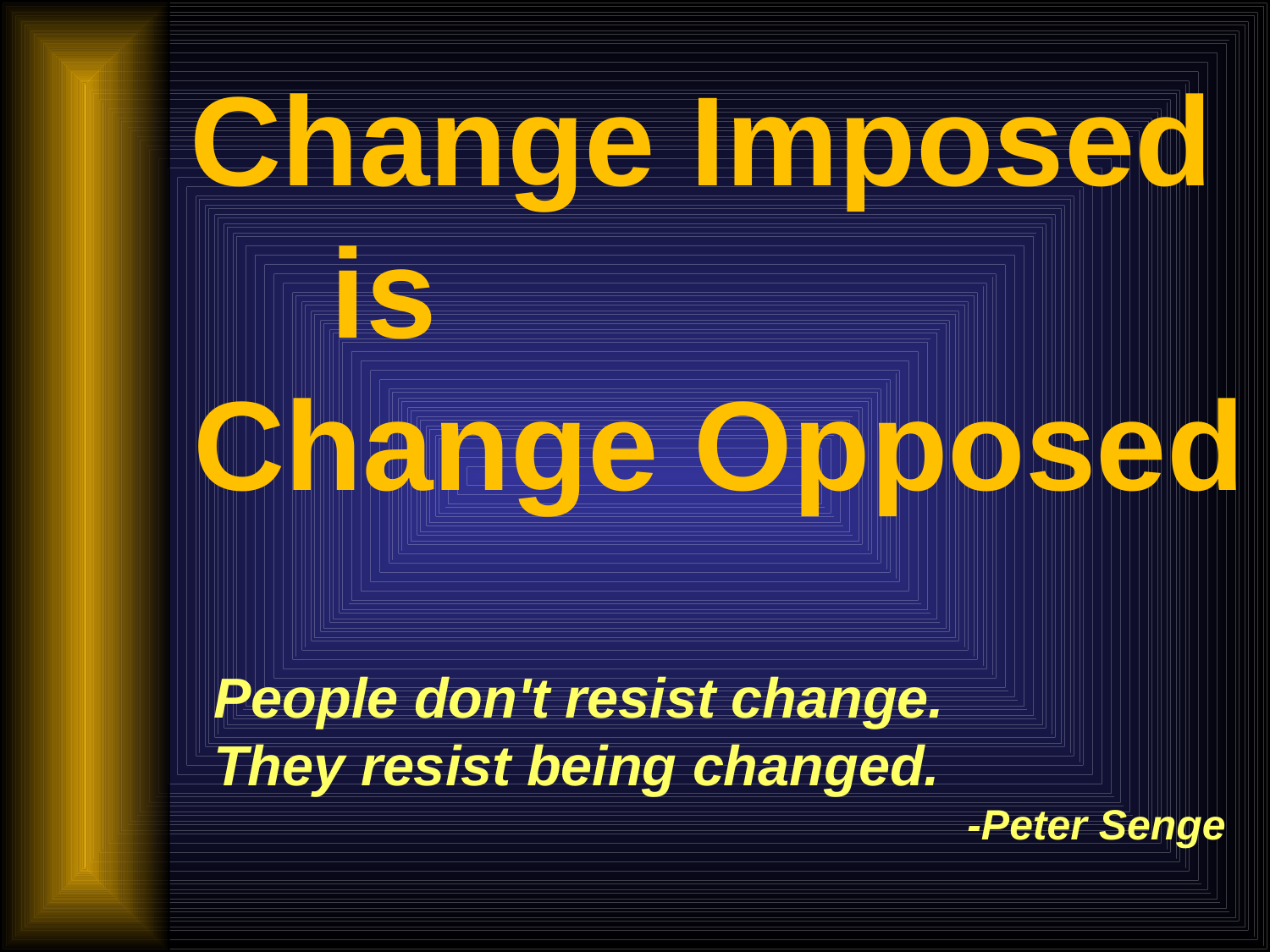

Change Imposed
is
Change Opposed
People don't resist change.            They resist being changed.
-Peter Senge